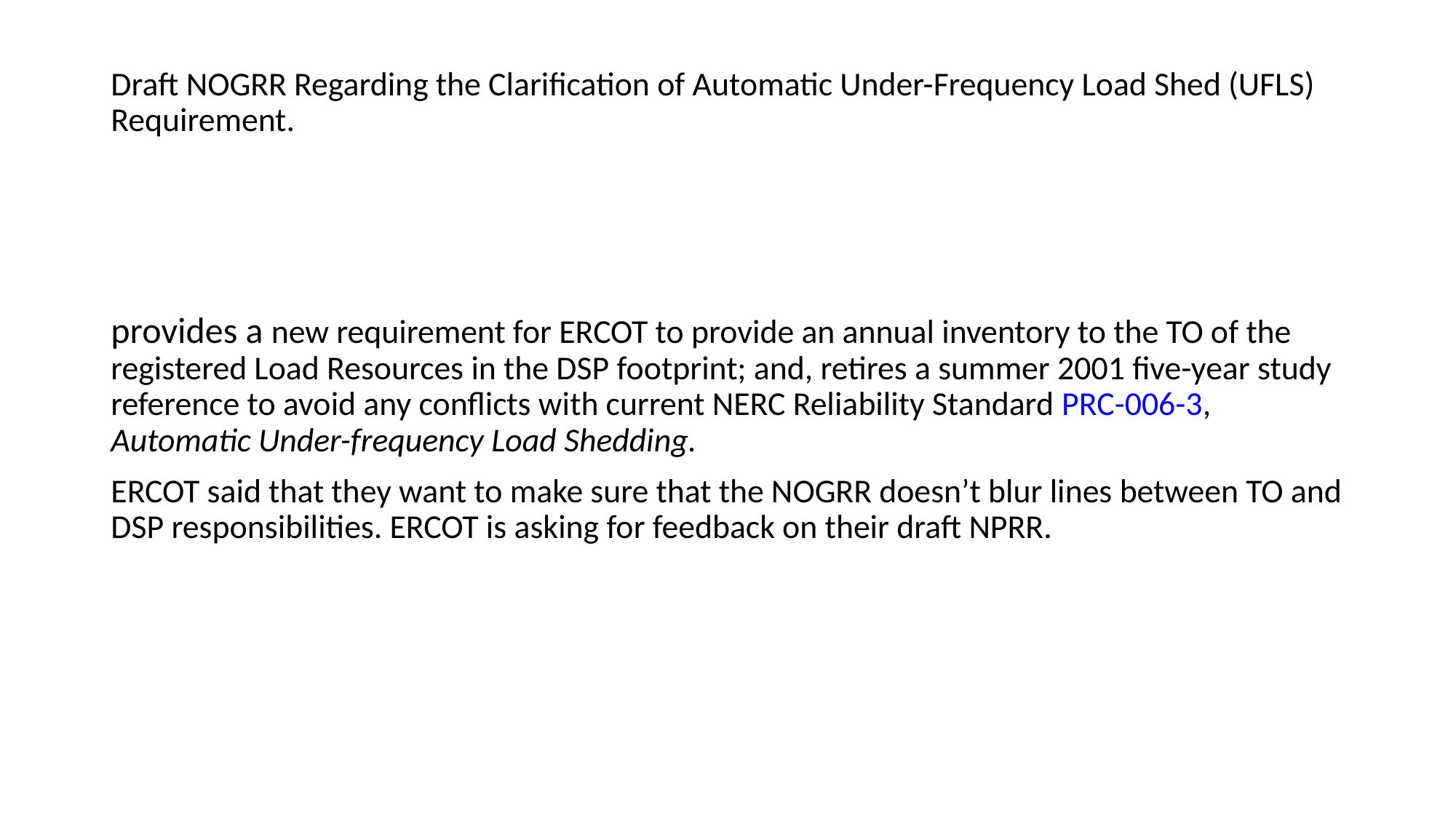

# Draft NOGRR Regarding the Clarification of Automatic Under-Frequency Load Shed (UFLS) Requirement.

provides a new requirement for ERCOT to provide an annual inventory to the TO of the registered Load Resources in the DSP footprint; and, retires a summer 2001 five-year study reference to avoid any conflicts with current NERC Reliability Standard PRC-006-3, Automatic Under-frequency Load Shedding.
ERCOT said that they want to make sure that the NOGRR doesn’t blur lines between TO and DSP responsibilities. ERCOT is asking for feedback on their draft NPRR.